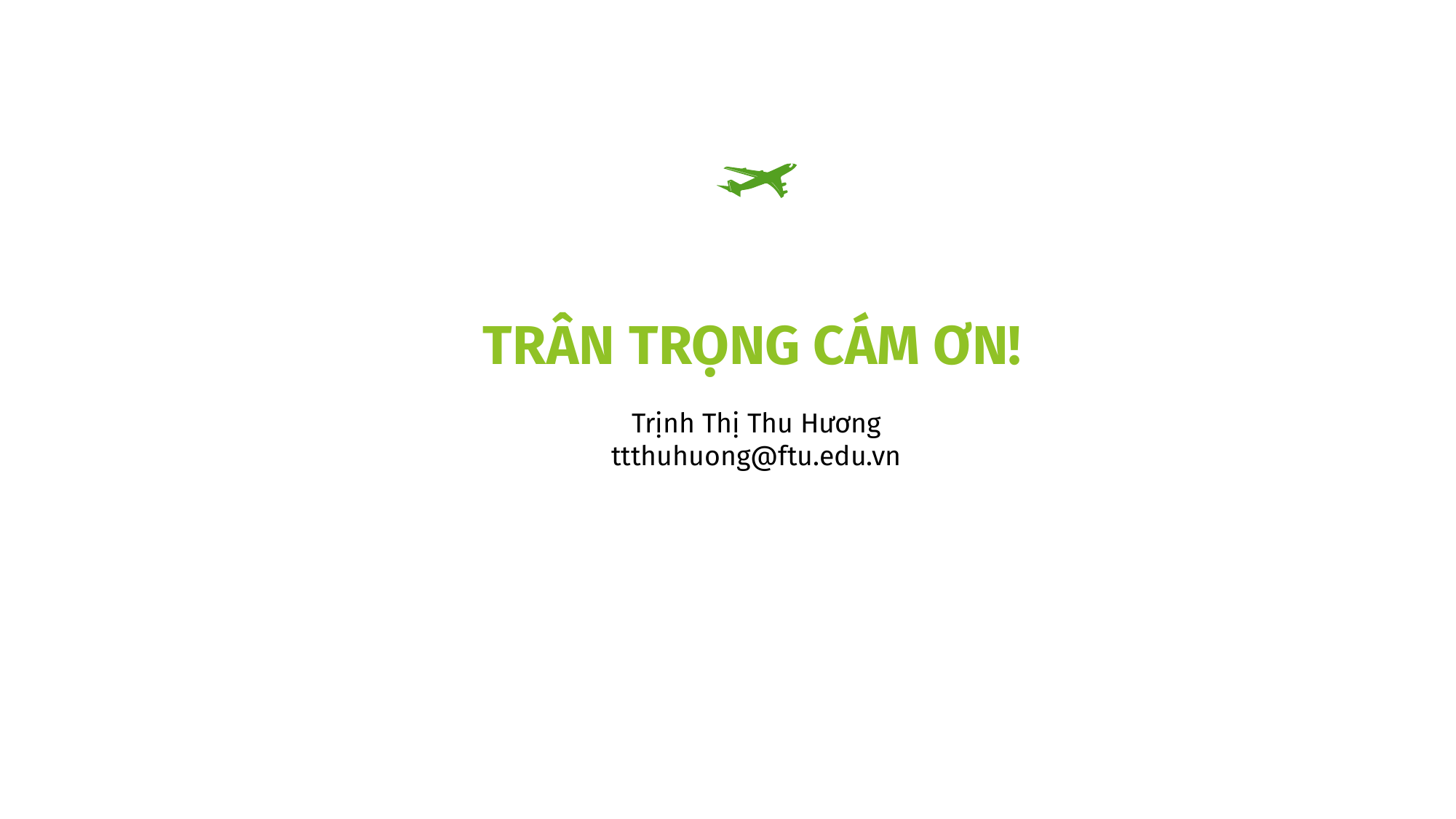

# TRÂN TRỌNG CÁM ƠN!
Trịnh Thị Thu Hương
ttthuhuong@ftu.edu.vn